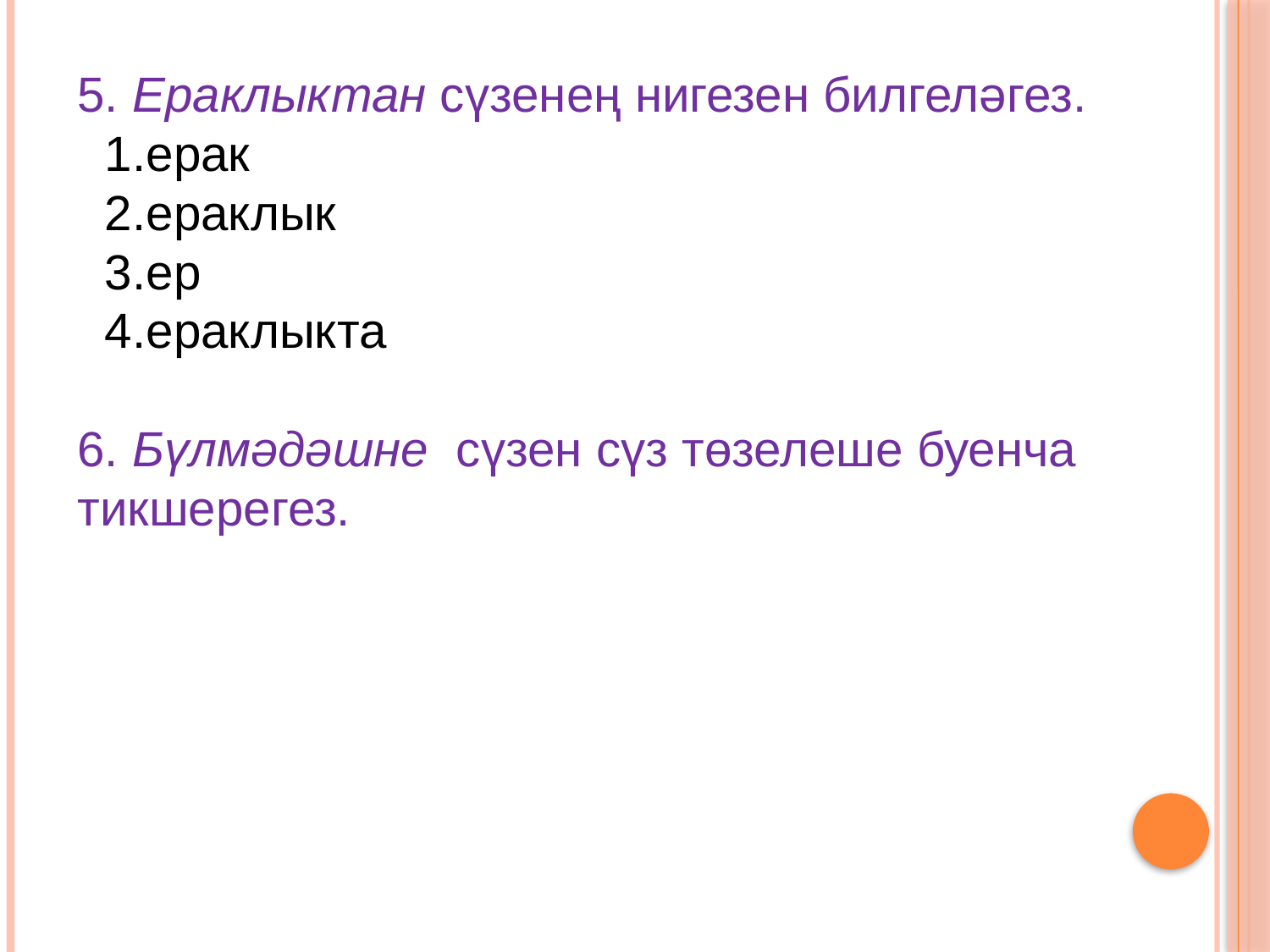

5. Ераклыктан сүзенең нигезен билгеләгез.
  1.ерак
  2.ераклык
  3.ер
  4.ераклыкта

6. Бүлмәдәшне  сүзен сүз төзелеше буенча тикшерегез.